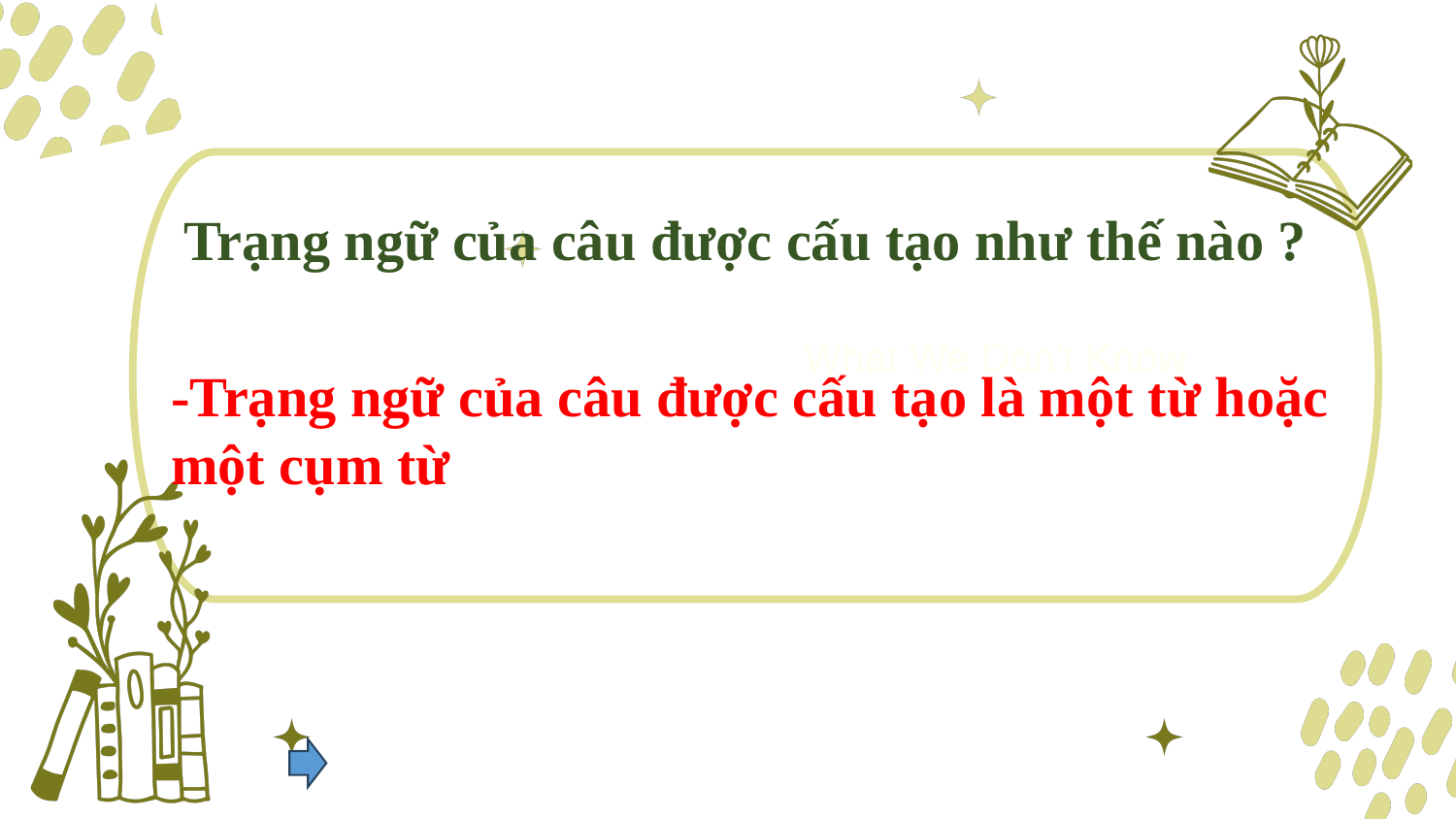

Trạng ngữ của câu được cấu tạo như thế nào ?

What We Don't Know
-Trạng ngữ của câu được cấu tạo là một từ hoặc một cụm từ